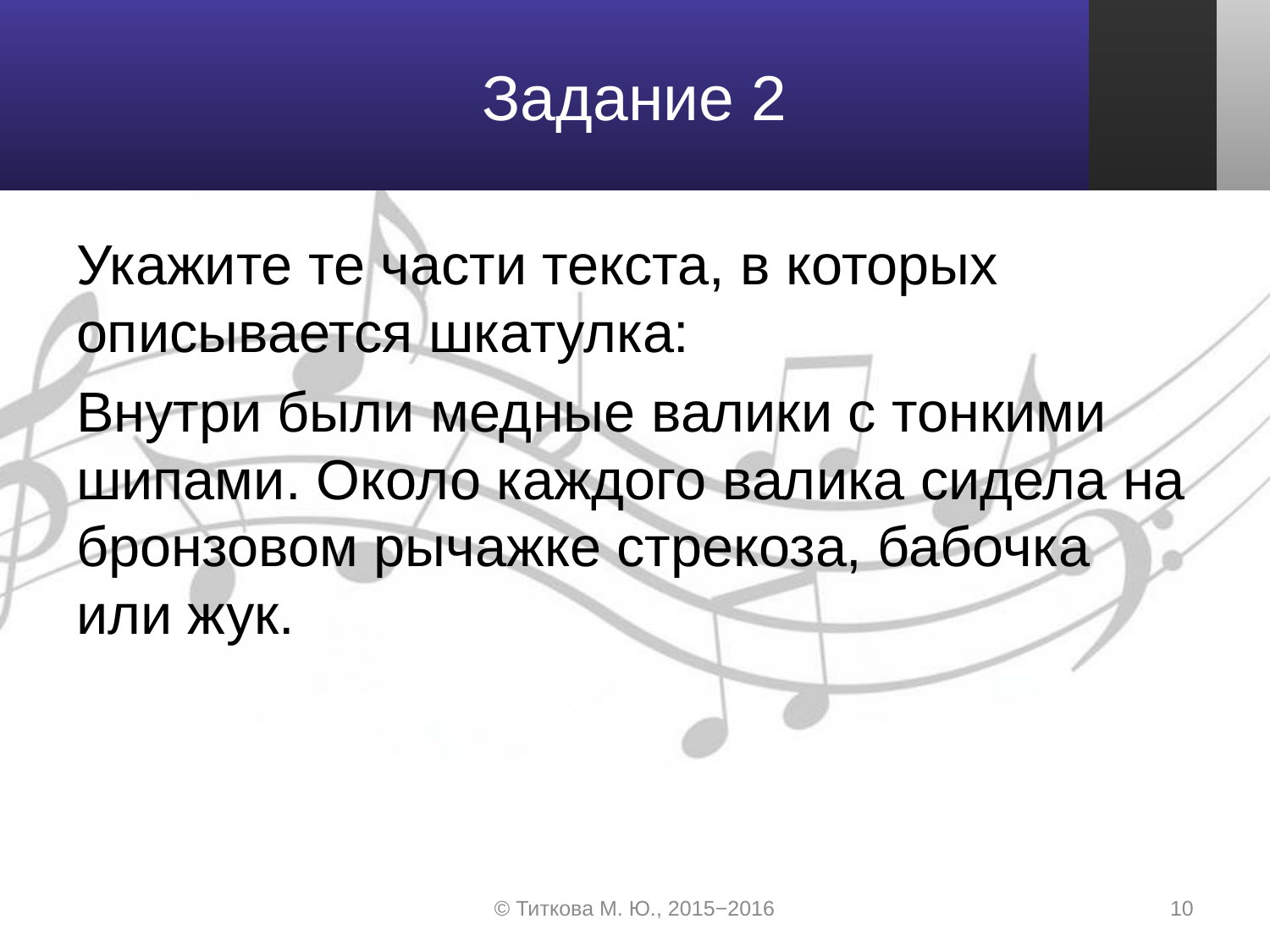

# Задание 2
Укажите те части текста, в которых описывается шкатулка:
Внутри были медные валики с тонкими шипами. Около каждого валика сидела на бронзовом рычажке стрекоза, бабочка или жук.

© Титкова М. Ю., 2015−2016
10